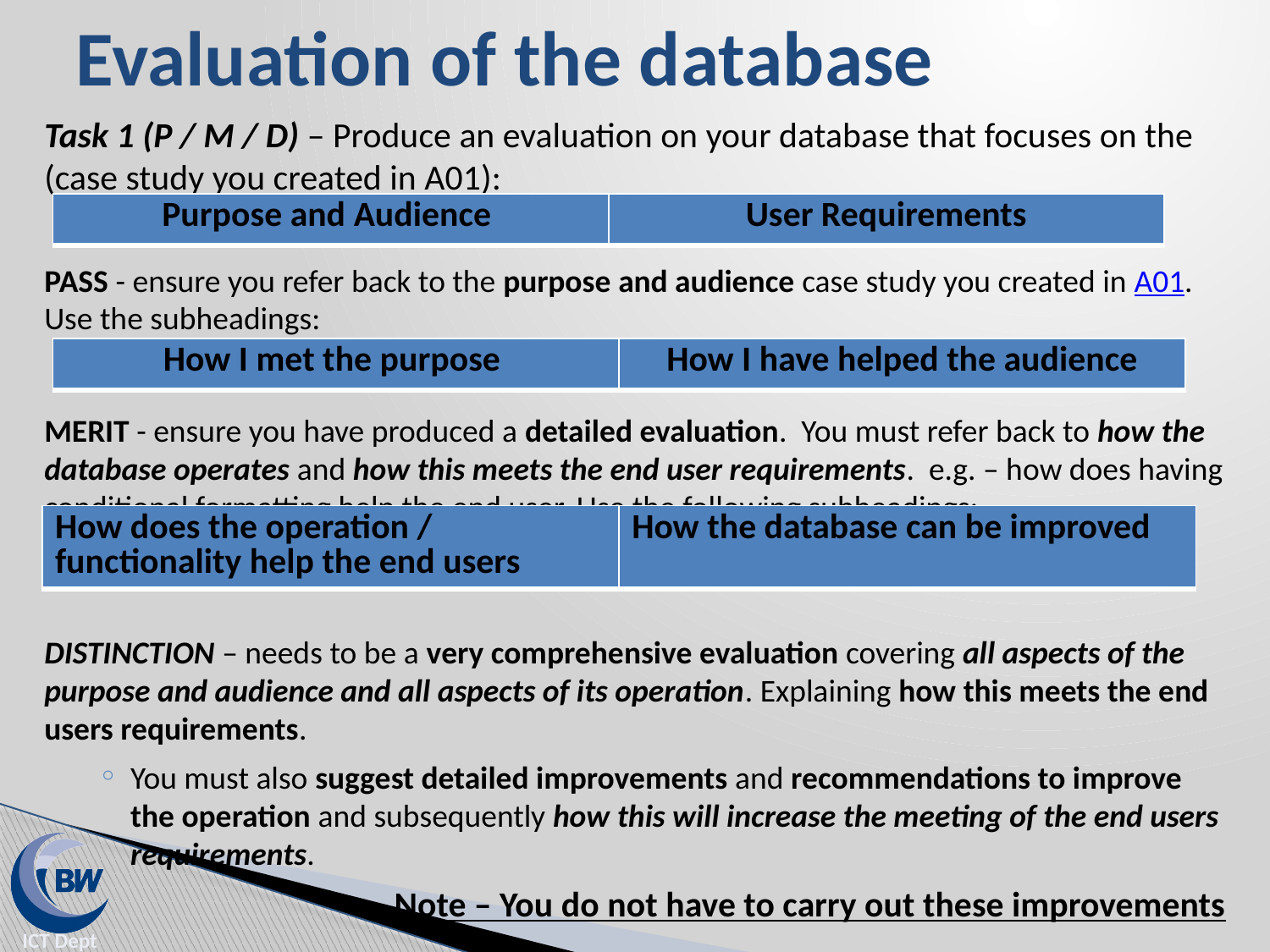

# Evaluation of the database
Task 1 (P / M / D) – Produce an evaluation on your database that focuses on the (case study you created in A01):

PASS - ensure you refer back to the purpose and audience case study you created in A01. Use the subheadings:

MERIT - ensure you have produced a detailed evaluation.  You must refer back to how the database operates and how this meets the end user requirements.  e.g. – how does having conditional formatting help the end user. Use the following subheadings:

DISTINCTION – needs to be a very comprehensive evaluation covering all aspects of the purpose and audience and all aspects of its operation. Explaining how this meets the end users requirements.
You must also suggest detailed improvements and recommendations to improve the operation and subsequently how this will increase the meeting of the end users requirements.
Note – You do not have to carry out these improvements
| Purpose and Audience | User Requirements |
| --- | --- |
| How I met the purpose | How I have helped the audience |
| --- | --- |
| How does the operation / functionality help the end users | How the database can be improved |
| --- | --- |